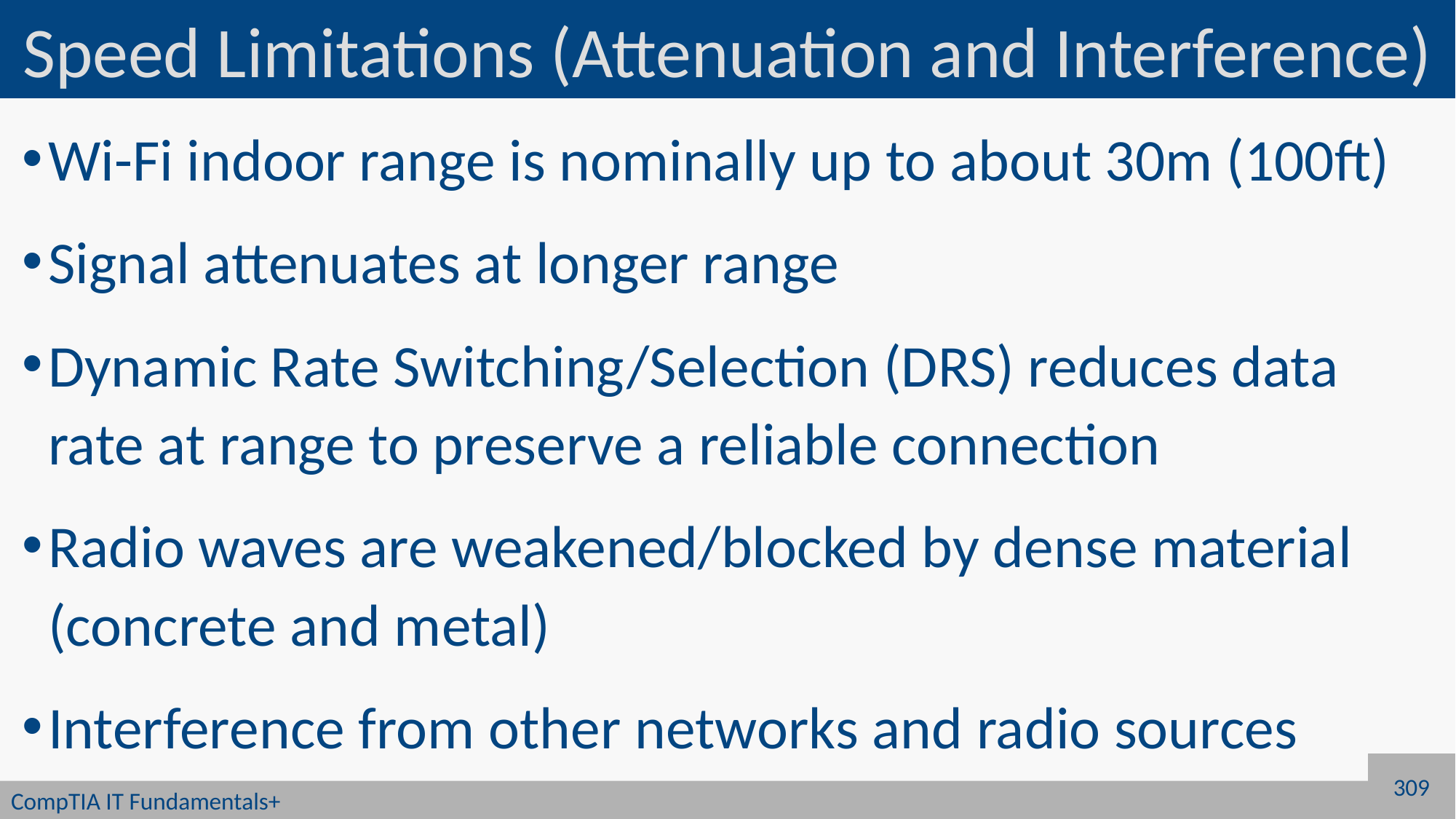

# Speed Limitations (Attenuation and Interference)
Wi-Fi indoor range is nominally up to about 30m (100ft)
Signal attenuates at longer range
Dynamic Rate Switching/Selection (DRS) reduces data rate at range to preserve a reliable connection
Radio waves are weakened/blocked by dense material (concrete and metal)
Interference from other networks and radio sources
309
CompTIA IT Fundamentals+